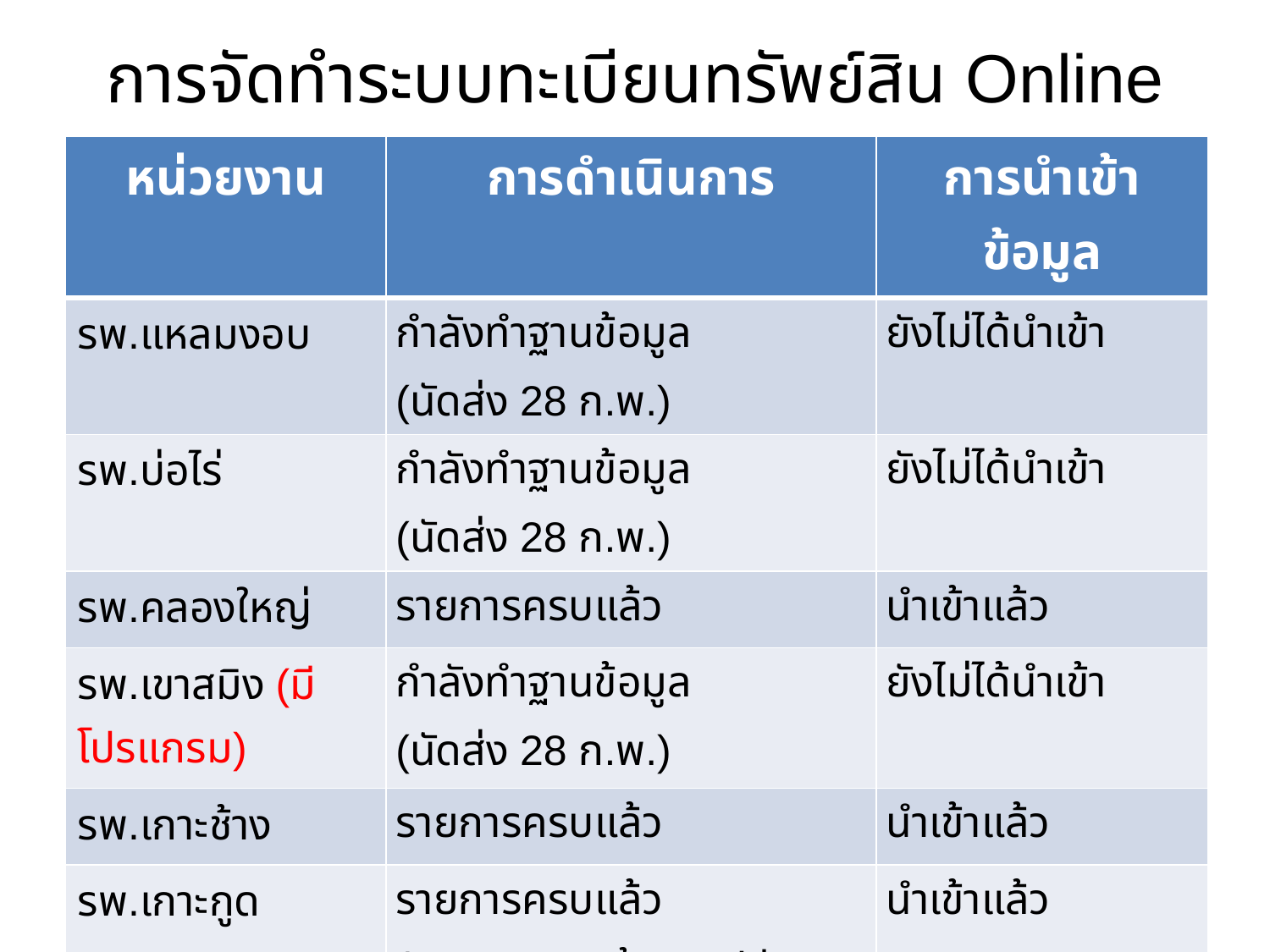

# การจัดทำระบบทะเบียนทรัพย์สิน Online
| หน่วยงาน | การดำเนินการ | การนำเข้าข้อมูล |
| --- | --- | --- |
| รพ.แหลมงอบ | กำลังทำฐานข้อมูล (นัดส่ง 28 ก.พ.) | ยังไม่ได้นำเข้า |
| รพ.บ่อไร่ | กำลังทำฐานข้อมูล (นัดส่ง 28 ก.พ.) | ยังไม่ได้นำเข้า |
| รพ.คลองใหญ่ | รายการครบแล้ว | นำเข้าแล้ว |
| รพ.เขาสมิง (มีโปรแกรม) | กำลังทำฐานข้อมูล (นัดส่ง 28 ก.พ.) | ยังไม่ได้นำเข้า |
| รพ.เกาะช้าง | รายการครบแล้ว | นำเข้าแล้ว |
| รพ.เกาะกูด | รายการครบแล้ว (จะตรวจสอบข้อมูลเปรียบเทียบอีกครั้ง) | นำเข้าแล้ว |